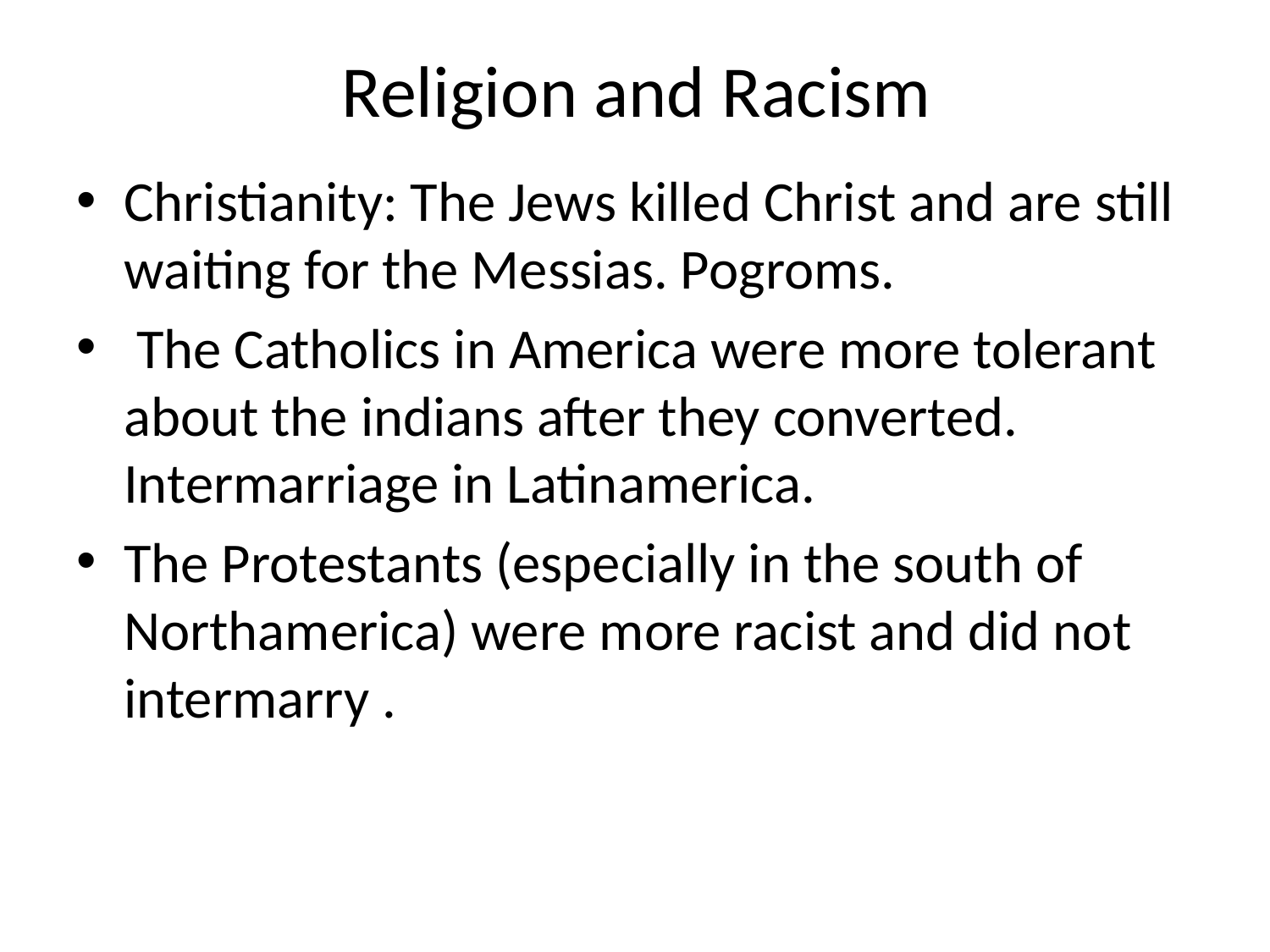

# Religion and Racism
Christianity: The Jews killed Christ and are still waiting for the Messias. Pogroms.
 The Catholics in America were more tolerant about the indians after they converted. Intermarriage in Latinamerica.
The Protestants (especially in the south of Northamerica) were more racist and did not intermarry .